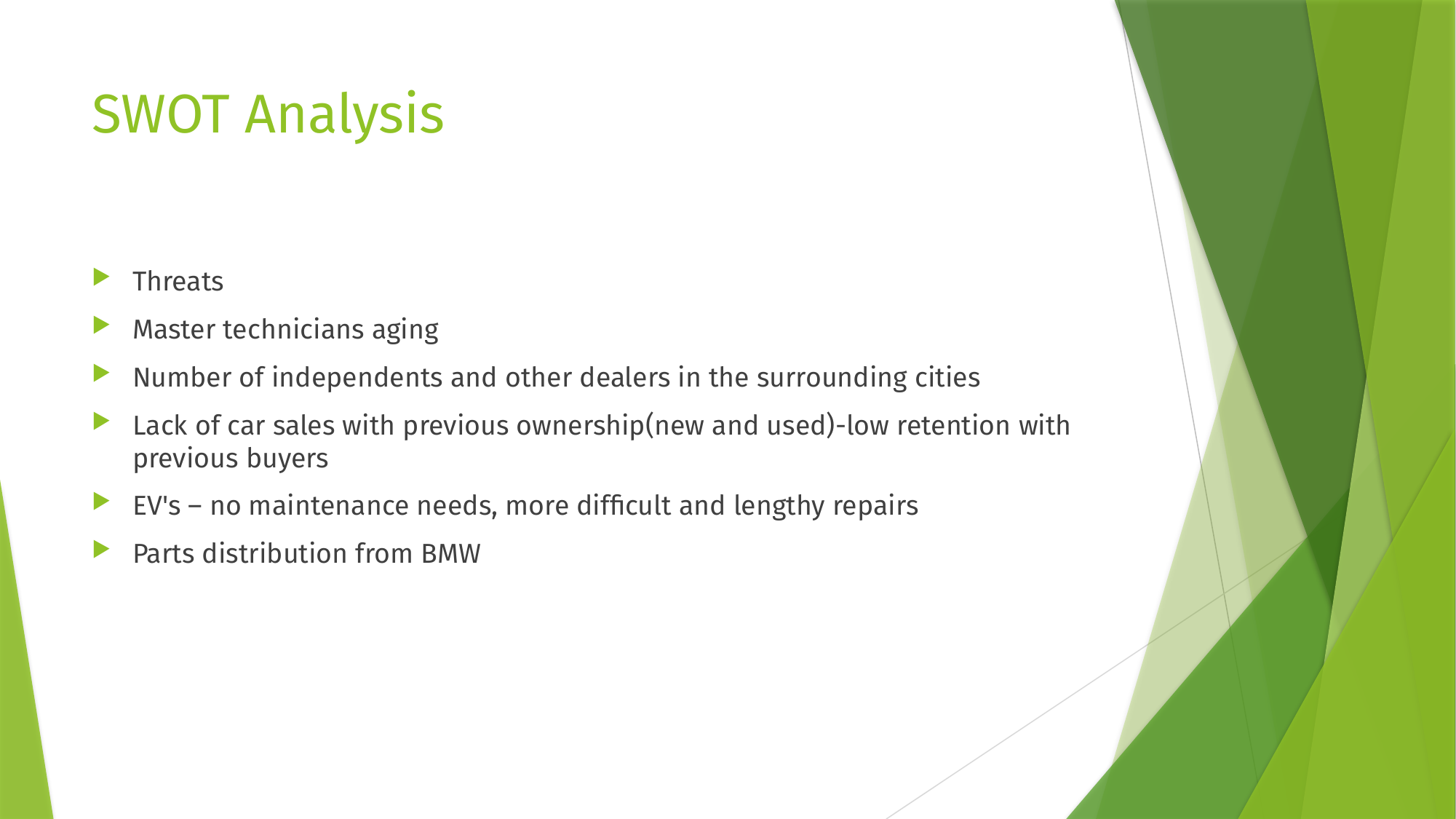

# SWOT Analysis
Threats
Master technicians aging
Number of independents and other dealers in the surrounding cities
Lack of car sales with previous ownership(new and used)-low retention with previous buyers
EV's – no maintenance needs, more difficult and lengthy repairs
Parts distribution from BMW